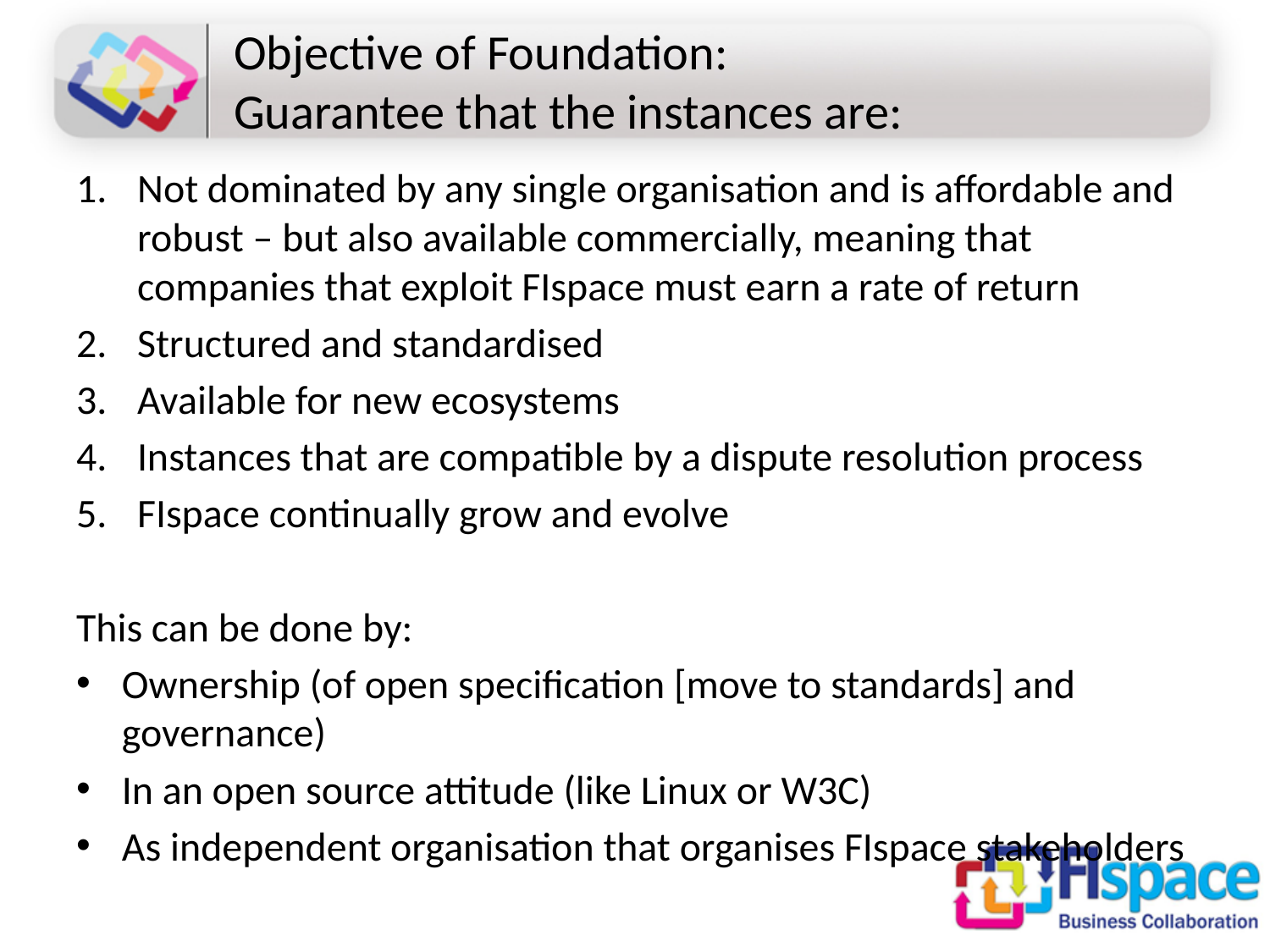

# Objective of Foundation: Guarantee that the instances are:
Not dominated by any single organisation and is affordable and robust – but also available commercially, meaning that companies that exploit FIspace must earn a rate of return
Structured and standardised
Available for new ecosystems
Instances that are compatible by a dispute resolution process
FIspace continually grow and evolve

This can be done by:
Ownership (of open specification [move to standards] and governance)
In an open source attitude (like Linux or W3C)
As independent organisation that organises FIspace stakeholders